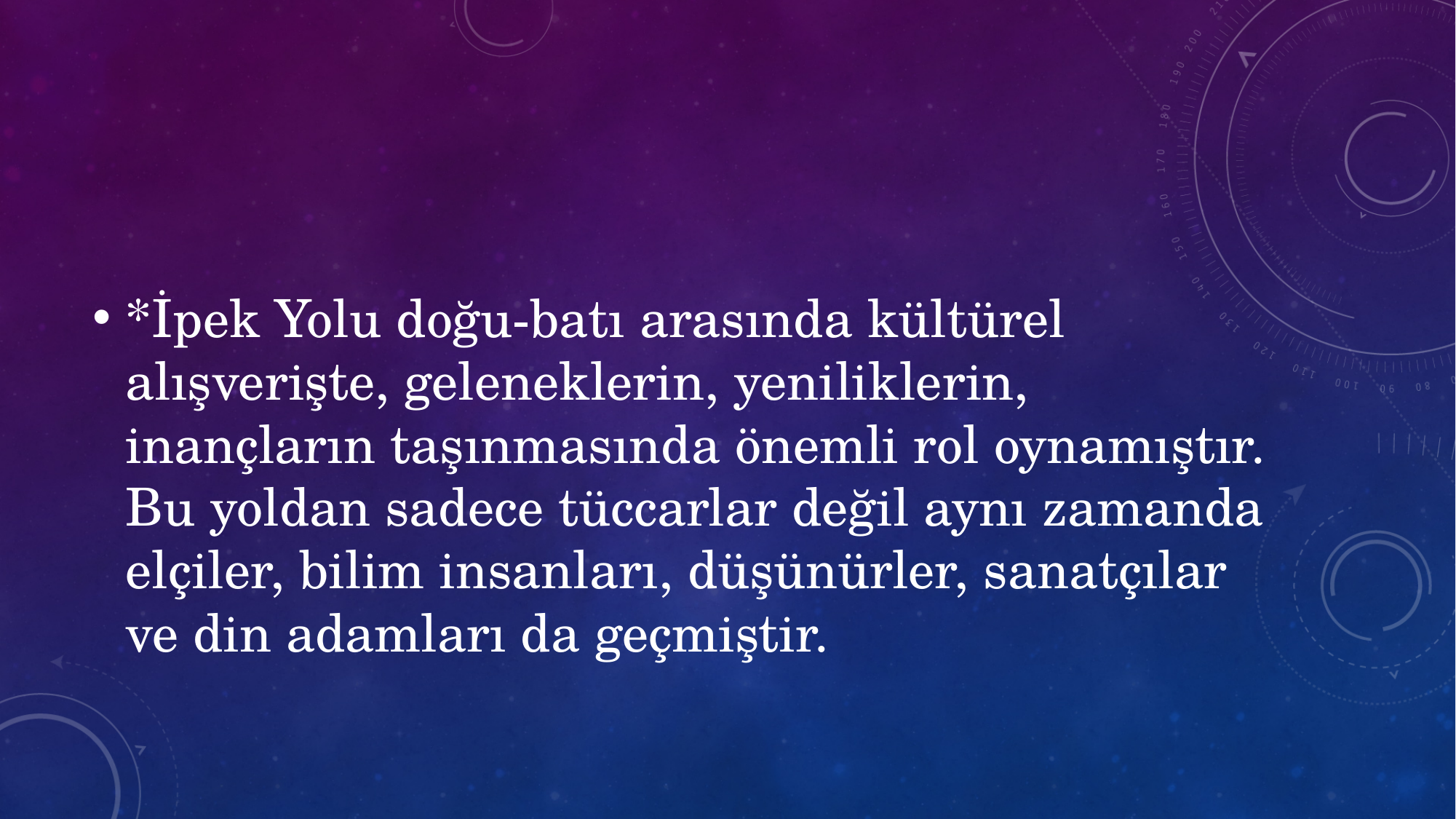

*İpek Yolu doğu-batı arasında kültürel alışverişte, geleneklerin, yeniliklerin, inançların taşınmasında önemli rol oynamıştır. Bu yoldan sadece tüccarlar değil aynı zamanda elçiler, bilim insanları, düşünürler, sanatçılar ve din adamları da geçmiştir.